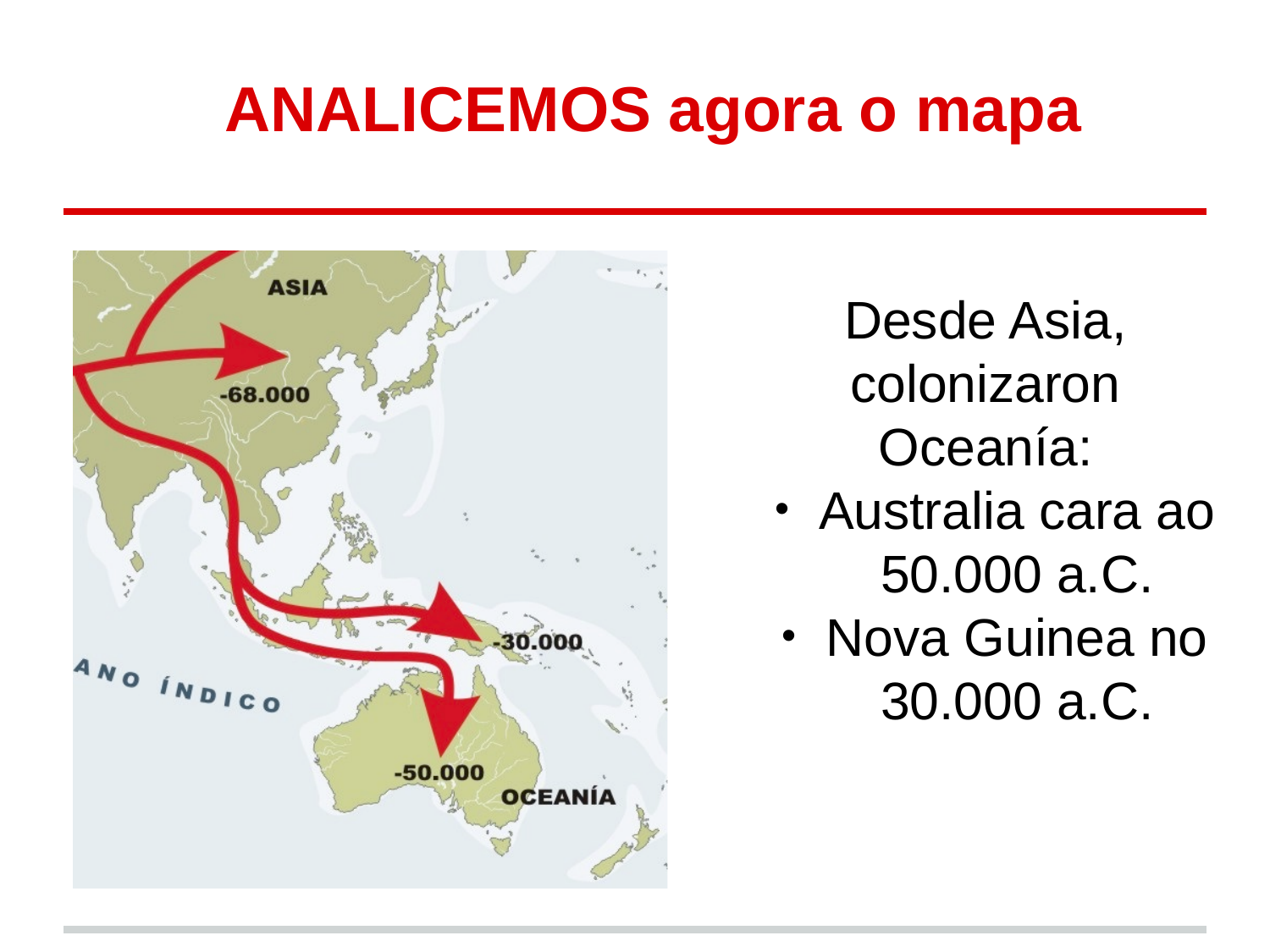

# ANALICEMOS agora o mapa

Desde Asia, colonizaron Oceanía:
Australia cara ao 50.000 a.C.
Nova Guinea no 30.000 a.C.